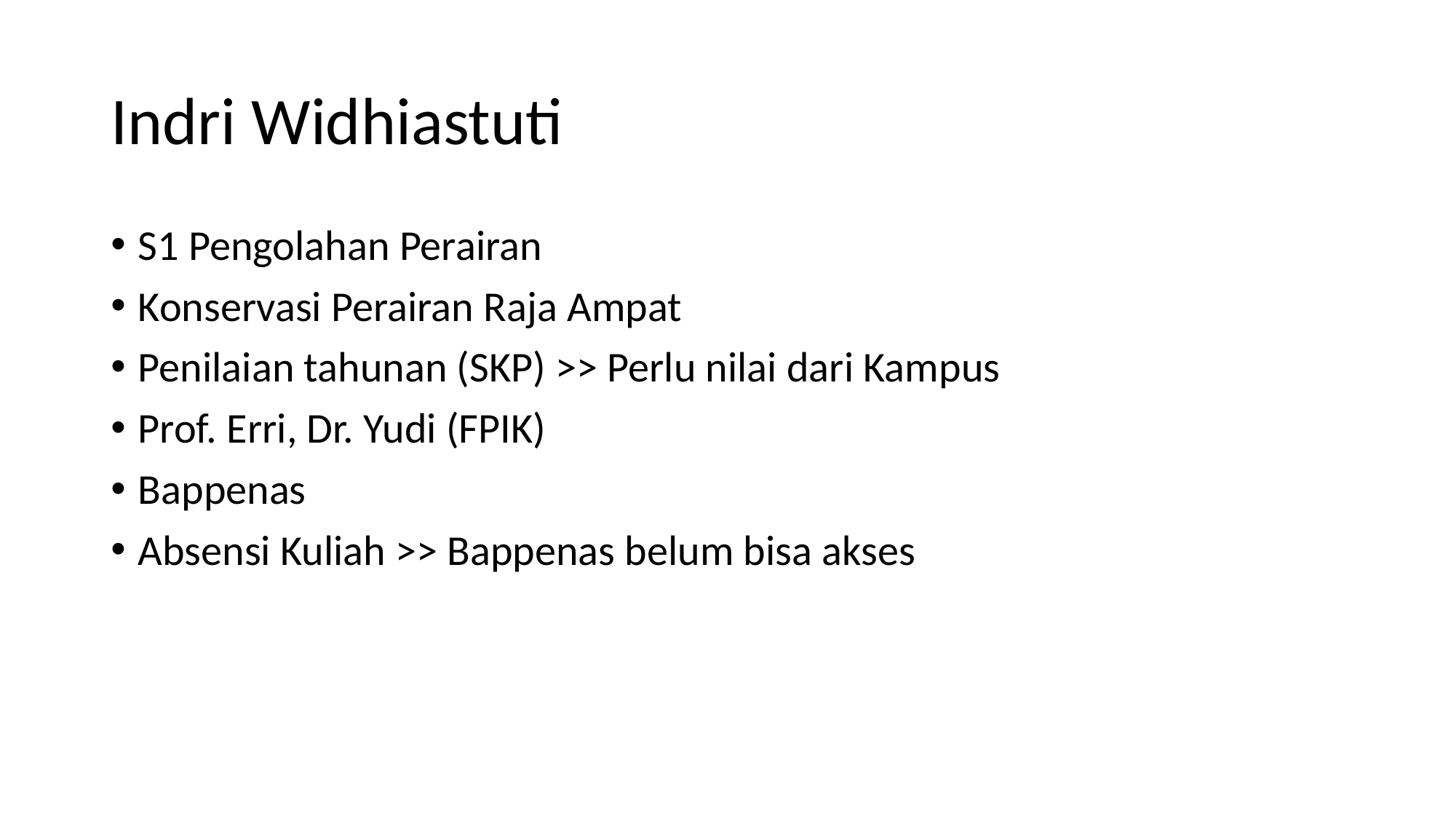

# Indri Widhiastuti
S1 Pengolahan Perairan
Konservasi Perairan Raja Ampat
Penilaian tahunan (SKP) >> Perlu nilai dari Kampus
Prof. Erri, Dr. Yudi (FPIK)
Bappenas
Absensi Kuliah >> Bappenas belum bisa akses